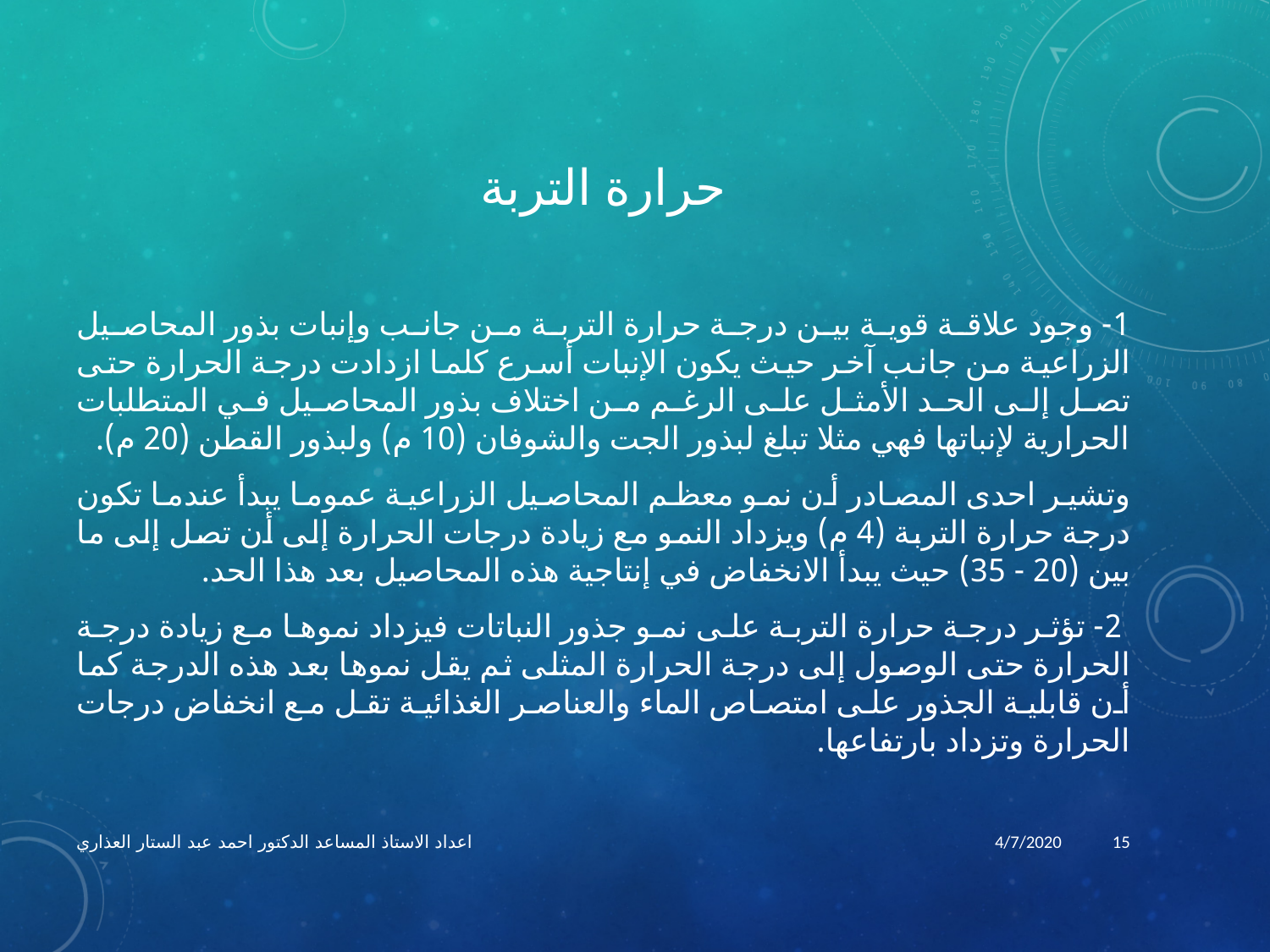

# حرارة التربة
1- وجود علاقة قوية بين درجة حرارة التربة من جانب وإنبات بذور المحاصيل الزراعية من جانب آخر حيث يكون الإنبات أسرع كلما ازدادت درجة الحرارة حتى تصل إلى الحد الأمثل على الرغم من اختلاف بذور المحاصيل في المتطلبات الحرارية لإنباتها فهي مثلا تبلغ لبذور الجت والشوفان (10 م) ولبذور القطن (20 م).
وتشير احدى المصادر أن نمو معظم المحاصيل الزراعية عموما يبدأ عندما تكون درجة حرارة التربة (4 م) ويزداد النمو مع زيادة درجات الحرارة إلى أن تصل إلى ما بين (20 - 35) حيث يبدأ الانخفاض في إنتاجية هذه المحاصيل بعد هذا الحد.
 2- تؤثر درجة حرارة التربة على نمو جذور النباتات فيزداد نموها مع زيادة درجة الحرارة حتى الوصول إلى درجة الحرارة المثلى ثم يقل نموها بعد هذه الدرجة كما أن قابلية الجذور على امتصاص الماء والعناصر الغذائية تقل مع انخفاض درجات الحرارة وتزداد بارتفاعها.

اعداد الاستاذ المساعد الدكتور احمد عبد الستار العذاري
4/7/2020
15